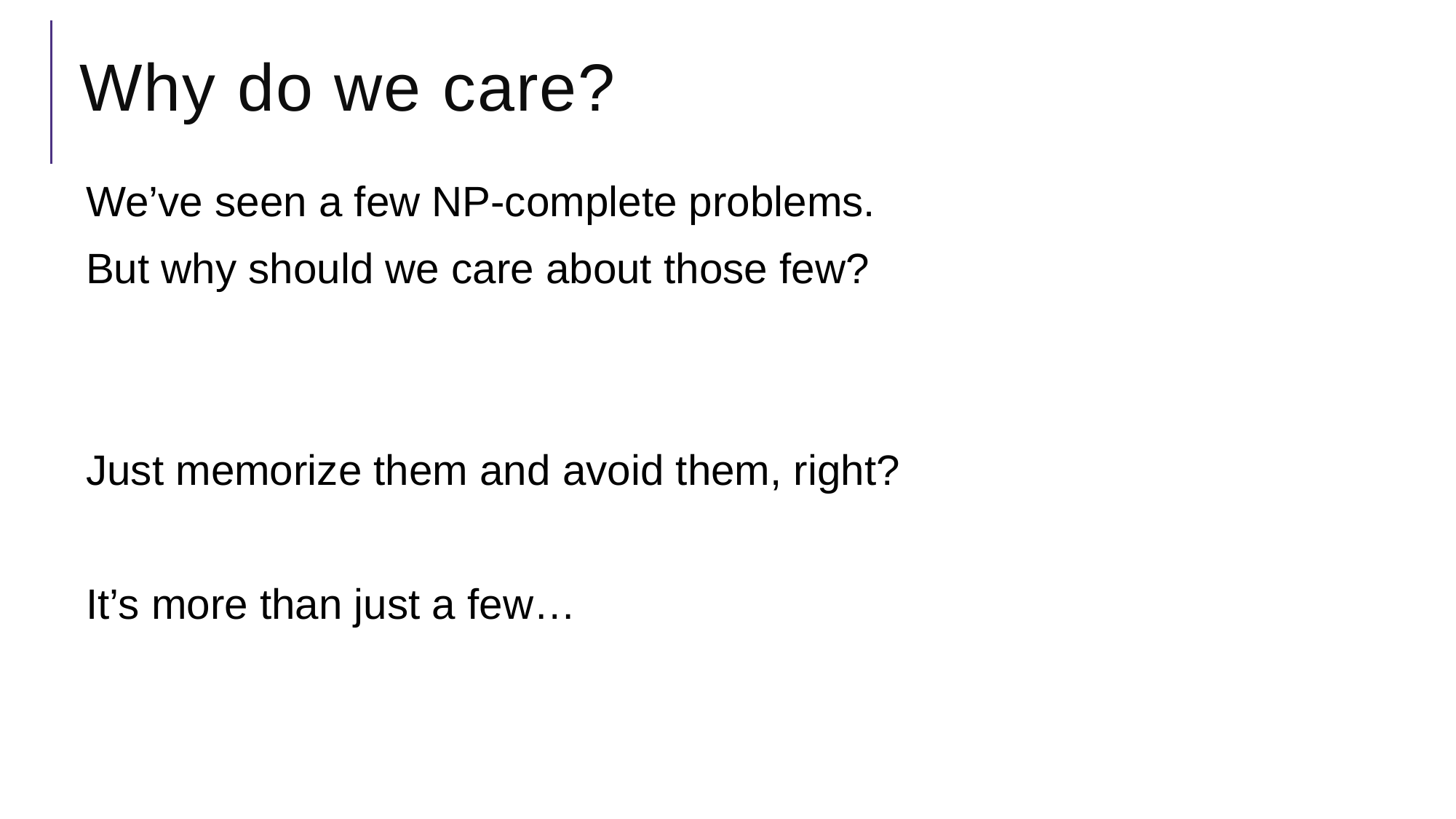

# Why do we care?
We’ve seen a few NP-complete problems.
But why should we care about those few?

Just memorize them and avoid them, right?

It’s more than just a few…